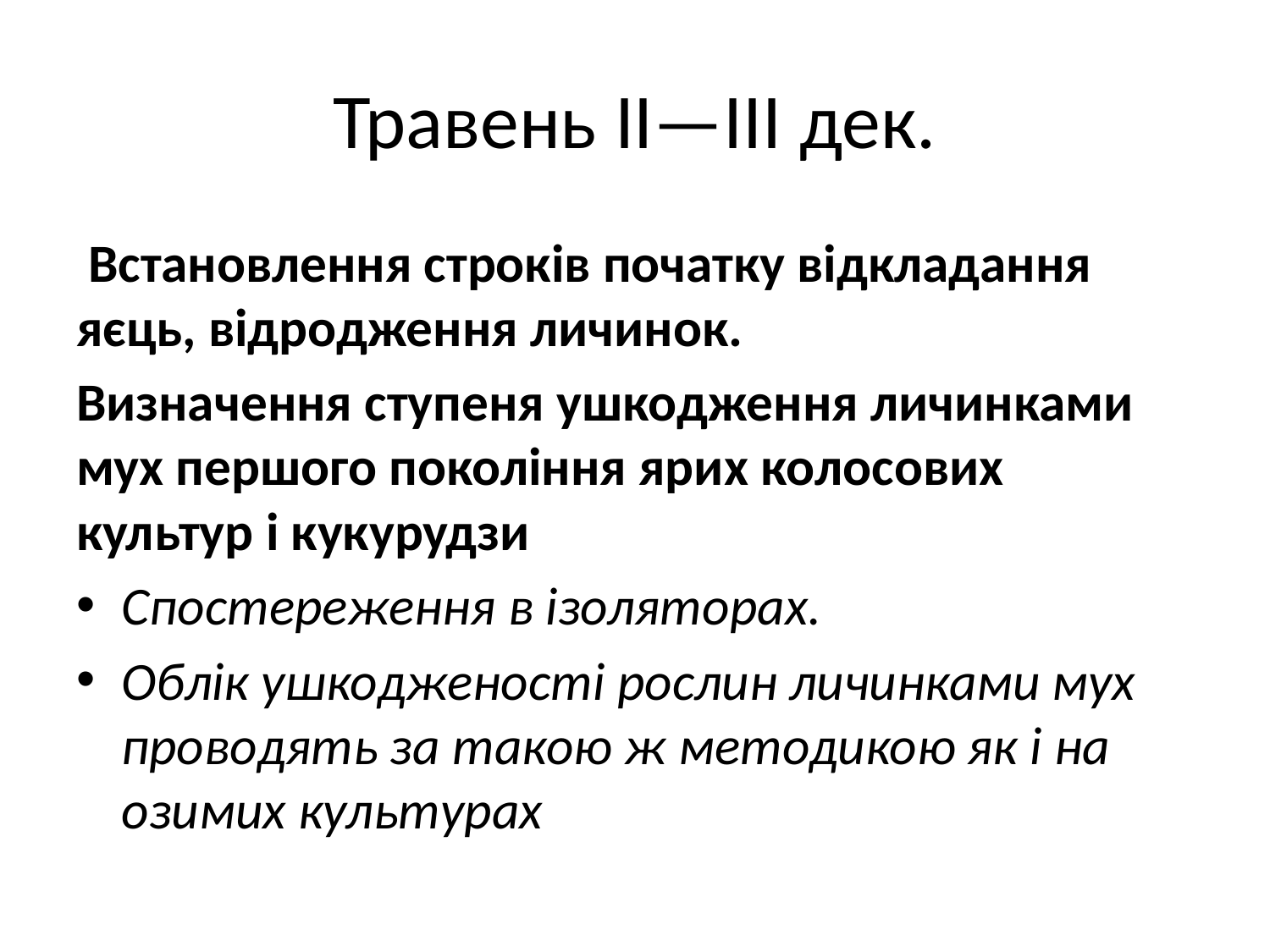

# Травень II—III дек.
 Встановлення строків початку відкладання яєць, відродження личинок.
Визначення ступеня ушкодження личинками мух першого покоління ярих колосових культур і кукурудзи
Спостереження в ізоляторах.
Облік ушкодженості рослин личинками мух проводять за такою ж методикою як і на озимих культурах